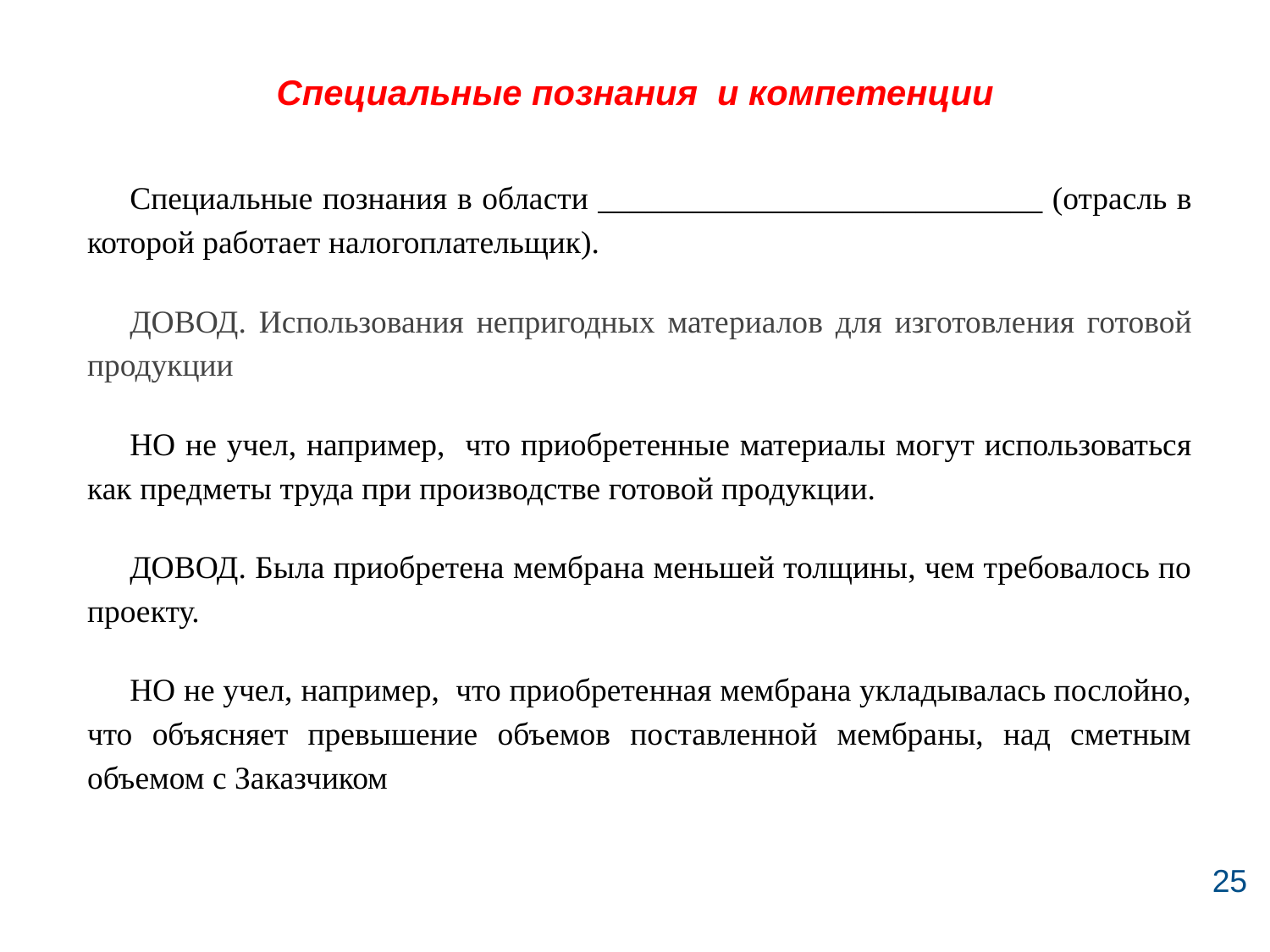

# Специальные познания  и компетенции
Специальные познания в области ____________________________ (отрасль в которой работает налогоплательщик).
ДОВОД. Использования непригодных материалов для изготовления готовой продукции
НО не учел, например,  что приобретенные материалы могут использоваться как предметы труда при производстве готовой продукции.
ДОВОД. Была приобретена мембрана меньшей толщины, чем требовалось по проекту.
НО не учел, например,  что приобретенная мембрана укладывалась послойно, что объясняет превышение объемов поставленной мембраны, над сметным объемом с Заказчиком